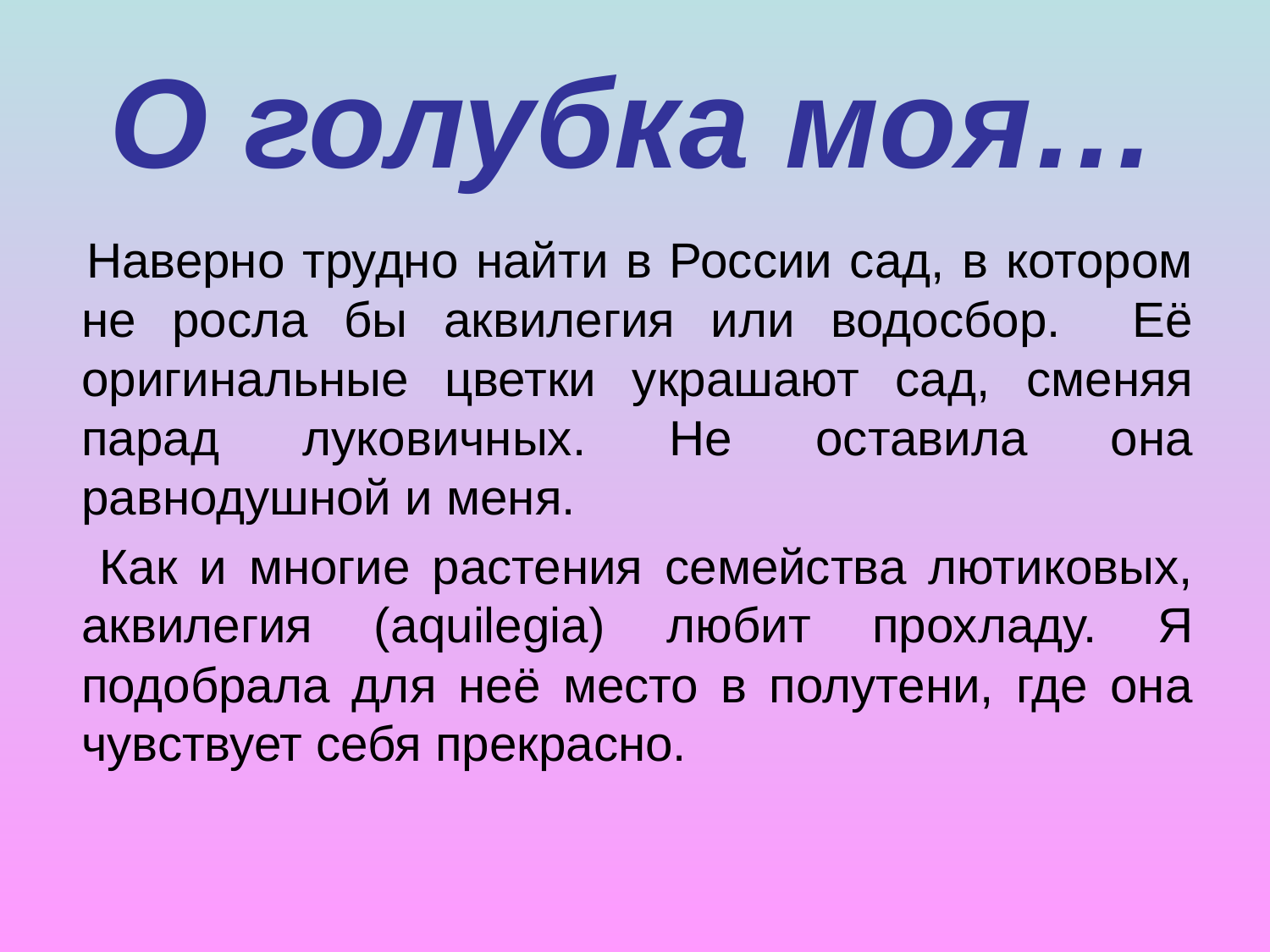

# О голубка моя…
   Наверно трудно найти в России сад, в котором не росла бы аквилегия или водосбор.  Её оригинальные цветки украшают сад, сменяя парад луковичных. Не оставила она равнодушной и меня.
   Как и многие растения семейства лютиковых, аквилегия (aquilegia) любит прохладу. Я подобрала для неё место в полутени, где она чувствует себя прекрасно.